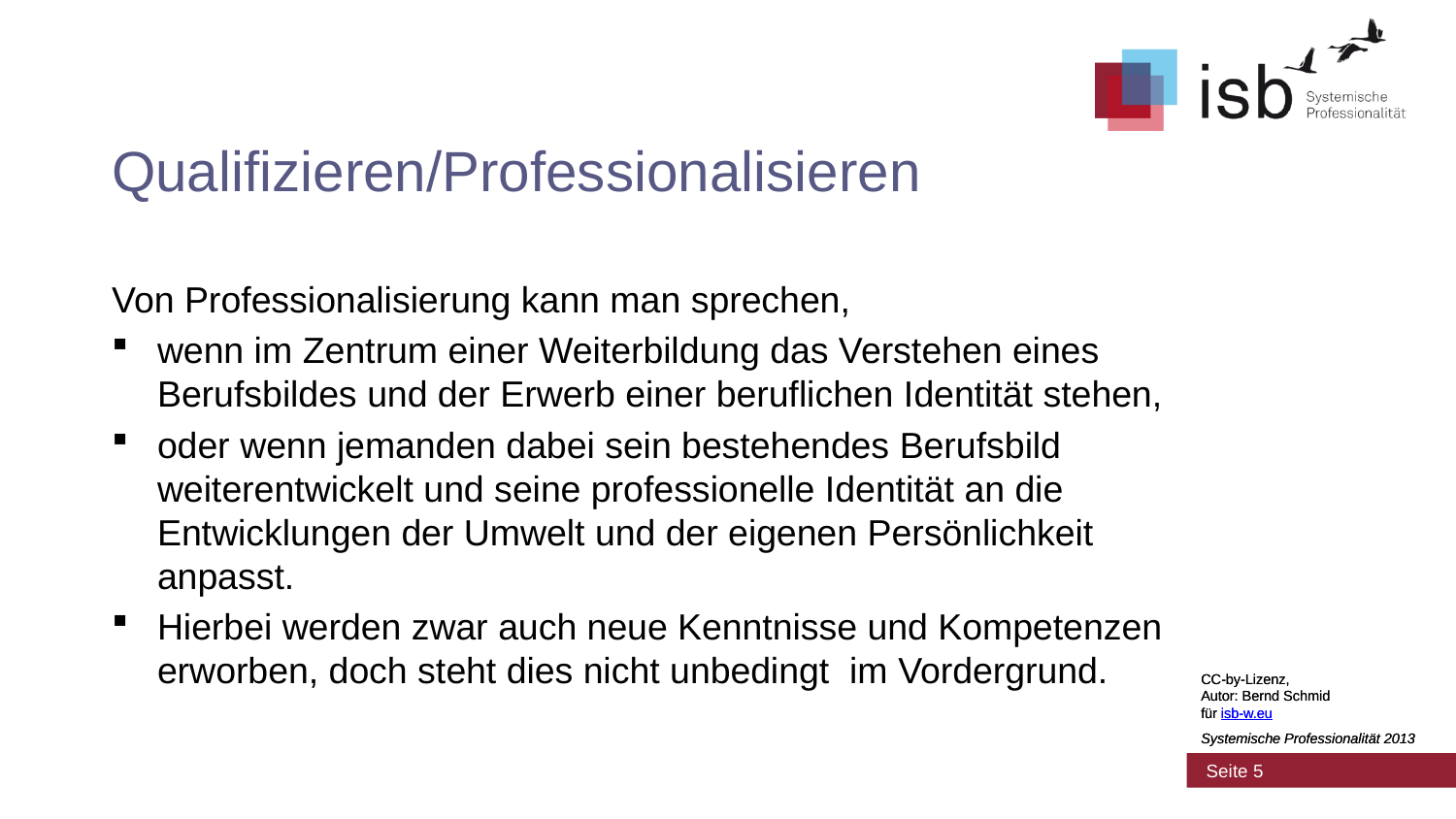

# Qualifizieren/Professionalisieren
Von Professionalisierung kann man sprechen,
wenn im Zentrum einer Weiterbildung das Verstehen eines Berufsbildes und der Erwerb einer beruflichen Identität stehen,
oder wenn jemanden dabei sein bestehendes Berufsbild weiterentwickelt und seine professionelle Identität an die Entwicklungen der Umwelt und der eigenen Persönlichkeit anpasst.
Hierbei werden zwar auch neue Kenntnisse und Kompetenzen erworben, doch steht dies nicht unbedingt  im Vordergrund.

CC-by-Lizenz,
Autor: Bernd Schmid
für isb-w.eu
Systemische Professionalität 2013
 Seite 5